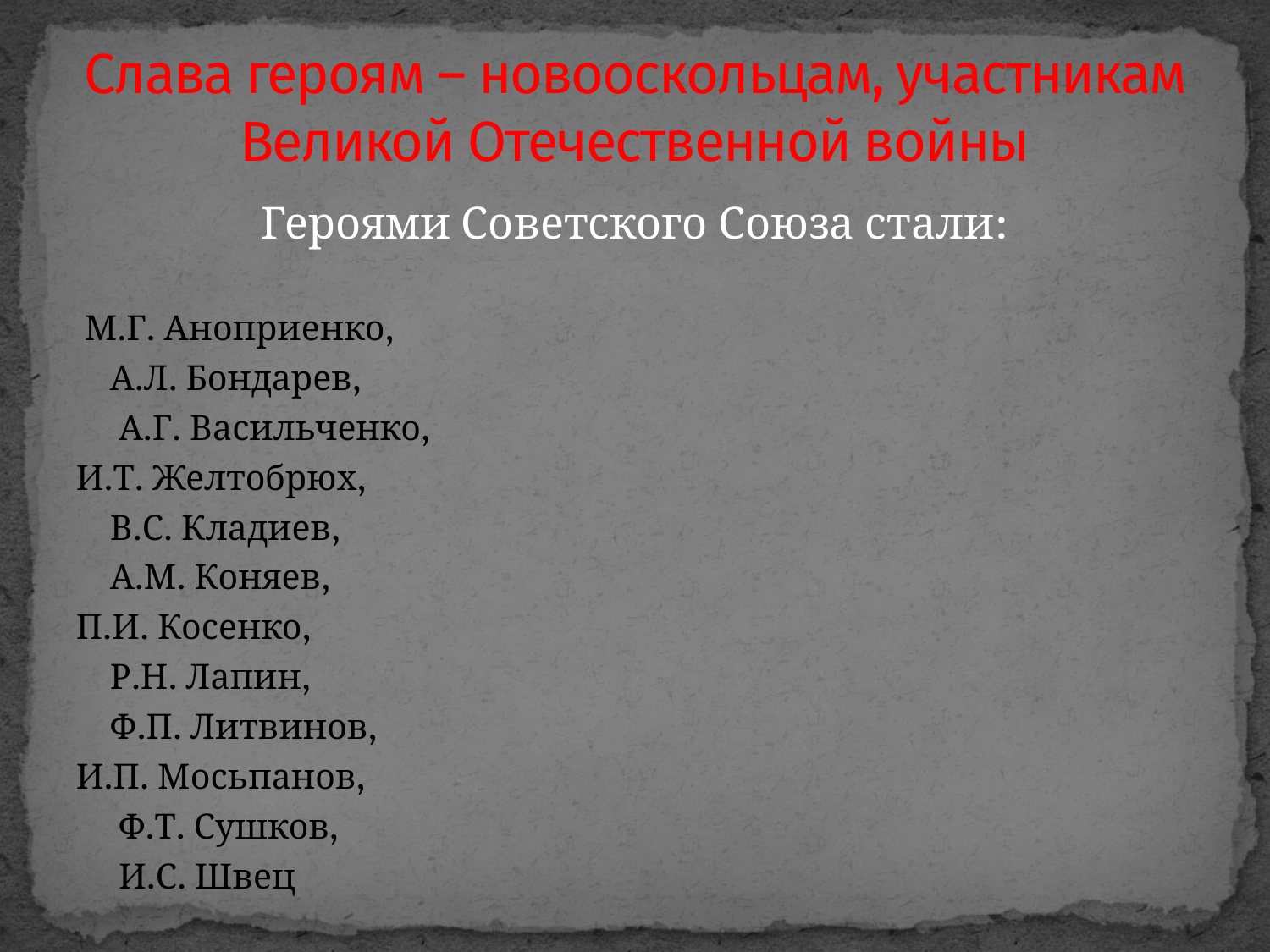

# Слава героям – новооскольцам, участникам Великой Отечественной войны
Героями Советского Союза стали:

 М.Г. Аноприенко,
				А.Л. Бондарев,
							 А.Г. Васильченко,
И.Т. Желтобрюх,
				В.С. Кладиев,
							А.М. Коняев,
П.И. Косенко,
				Р.Н. Лапин,
							Ф.П. Литвинов,
И.П. Мосьпанов,
				 Ф.Т. Сушков,
							 И.С. Швец